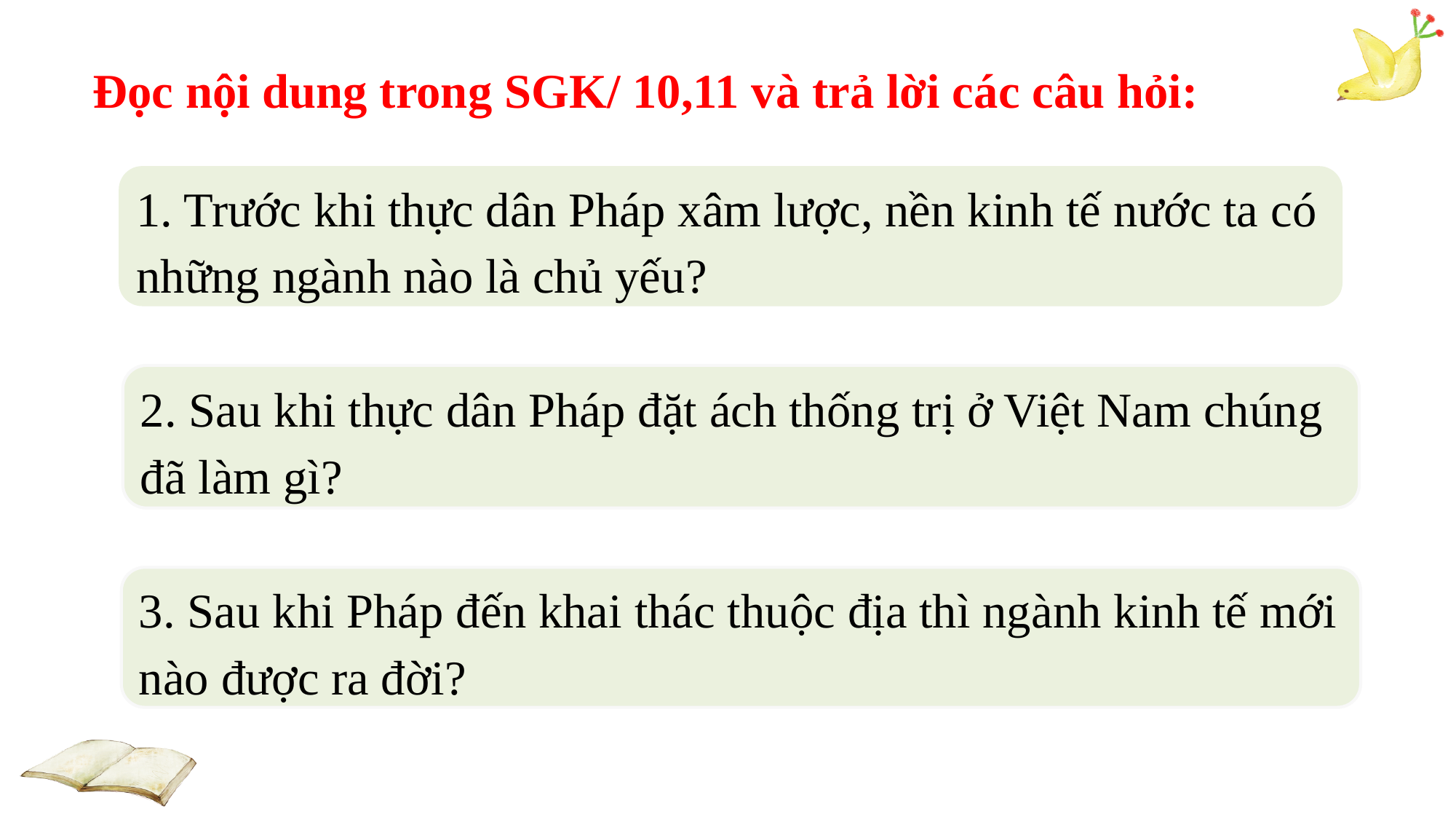

Đọc nội dung trong SGK/ 10,11 và trả lời các câu hỏi:
1. Trước khi thực dân Pháp xâm lược, nền kinh tế nước ta có những ngành nào là chủ yếu?
2. Sau khi thực dân Pháp đặt ách thống trị ở Việt Nam chúng đã làm gì?
3. Sau khi Pháp đến khai thác thuộc địa thì ngành kinh tế mới nào được ra đời?